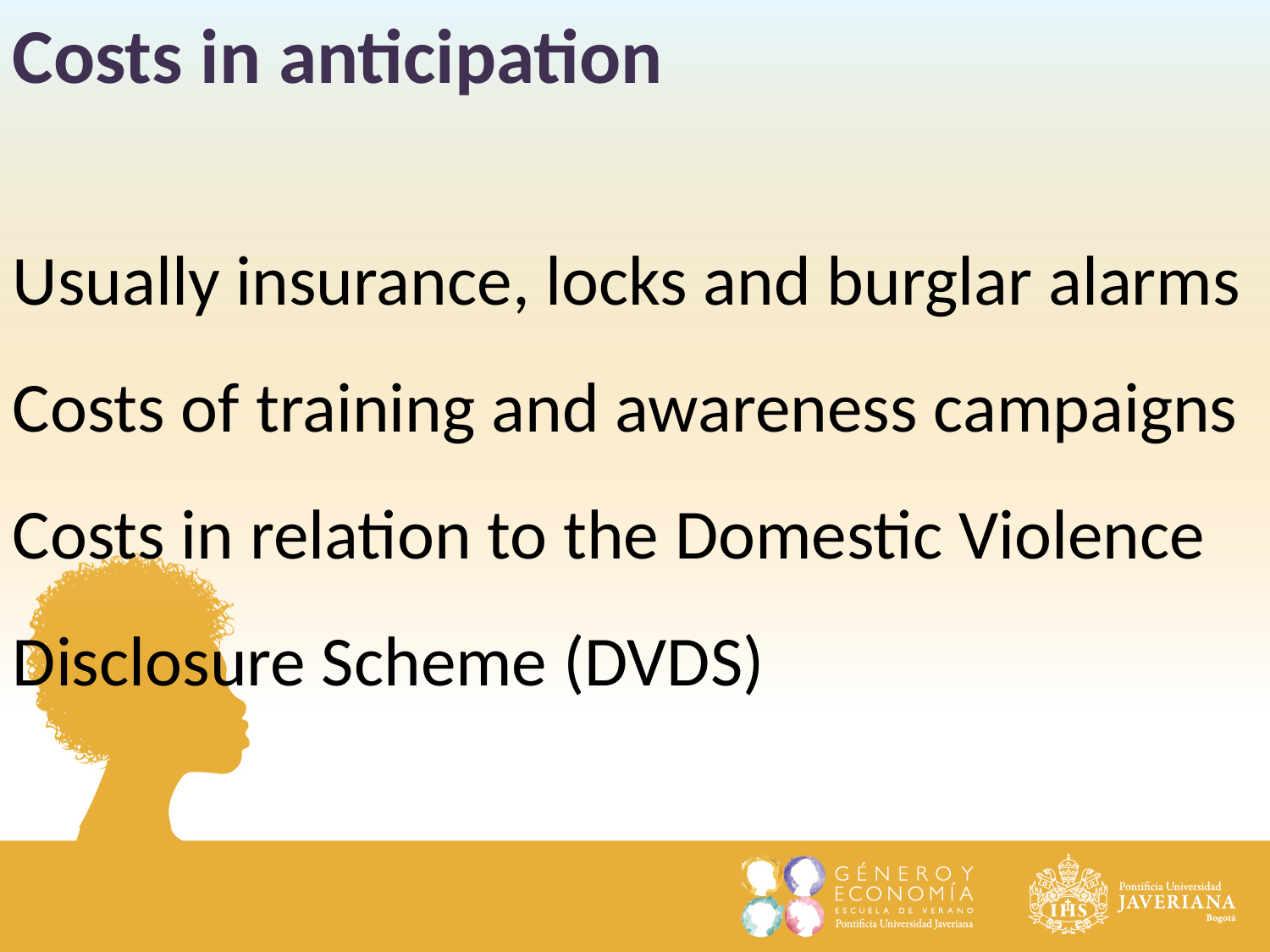

Costs in anticipation

Usually insurance, locks and burglar alarms
Costs of training and awareness campaigns
Costs in relation to the Domestic Violence Disclosure Scheme (DVDS)